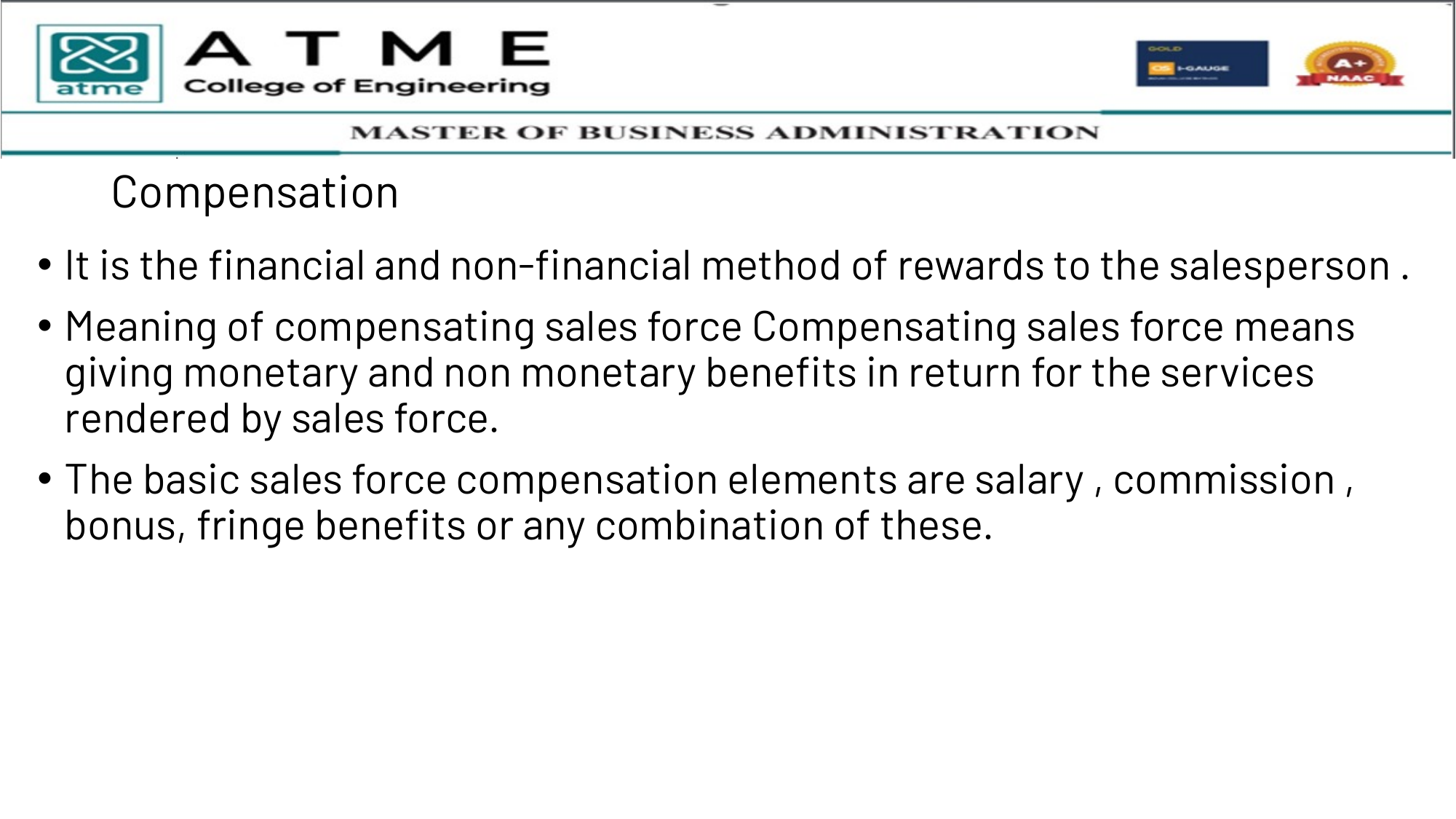

# Compensation
It is the financial and non-financial method of rewards to the salesperson .
Meaning of compensating sales force Compensating sales force means giving monetary and non monetary benefits in return for the services rendered by sales force.
The basic sales force compensation elements are salary , commission , bonus, fringe benefits or any combination of these.